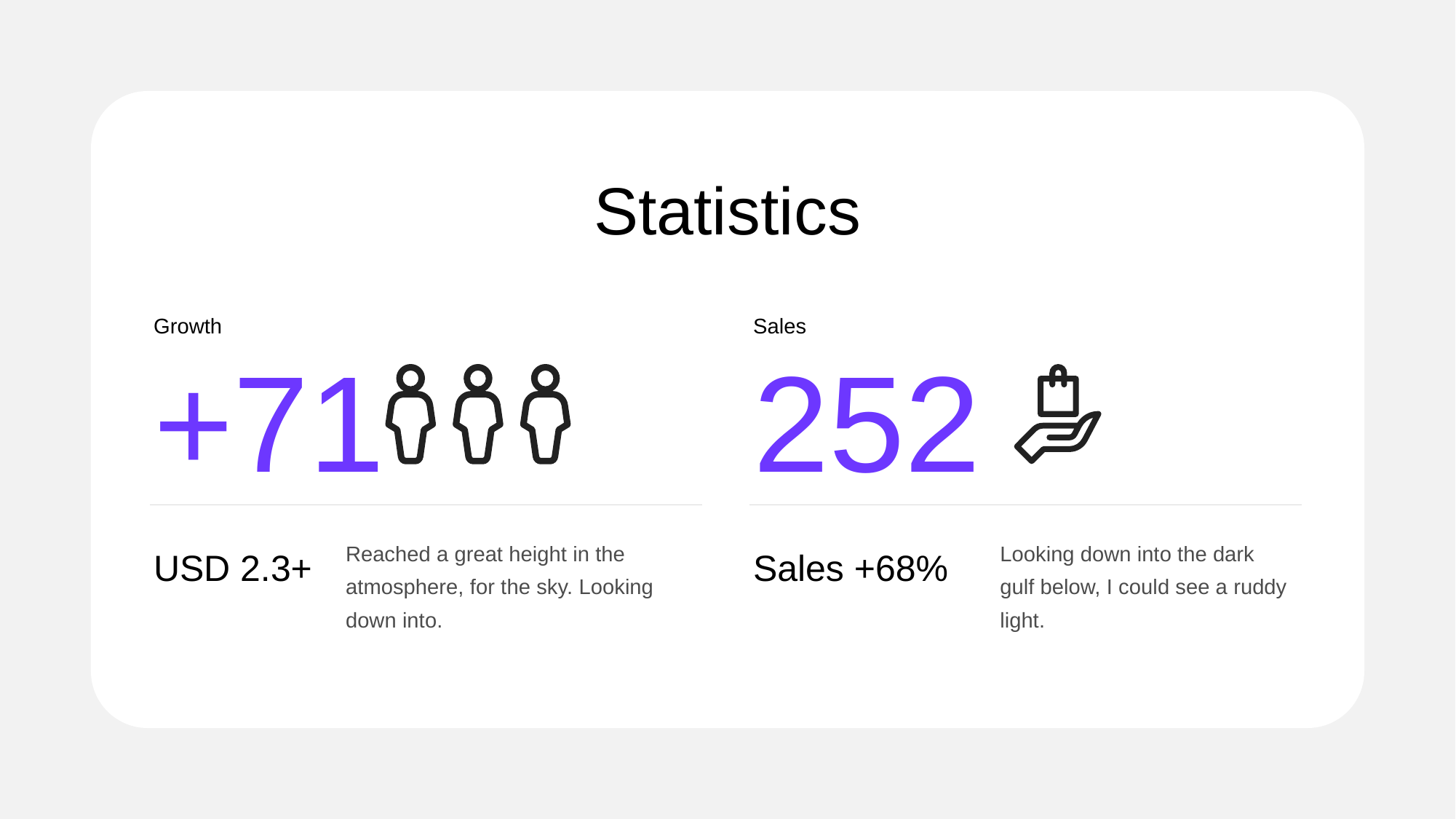

# Statistics
Growth
Sales

+71
252
USD 2.3+
Sales +68%
Reached a great height in the atmosphere, for the sky. Looking down into.
Looking down into the dark gulf below, I could see a ruddy light.